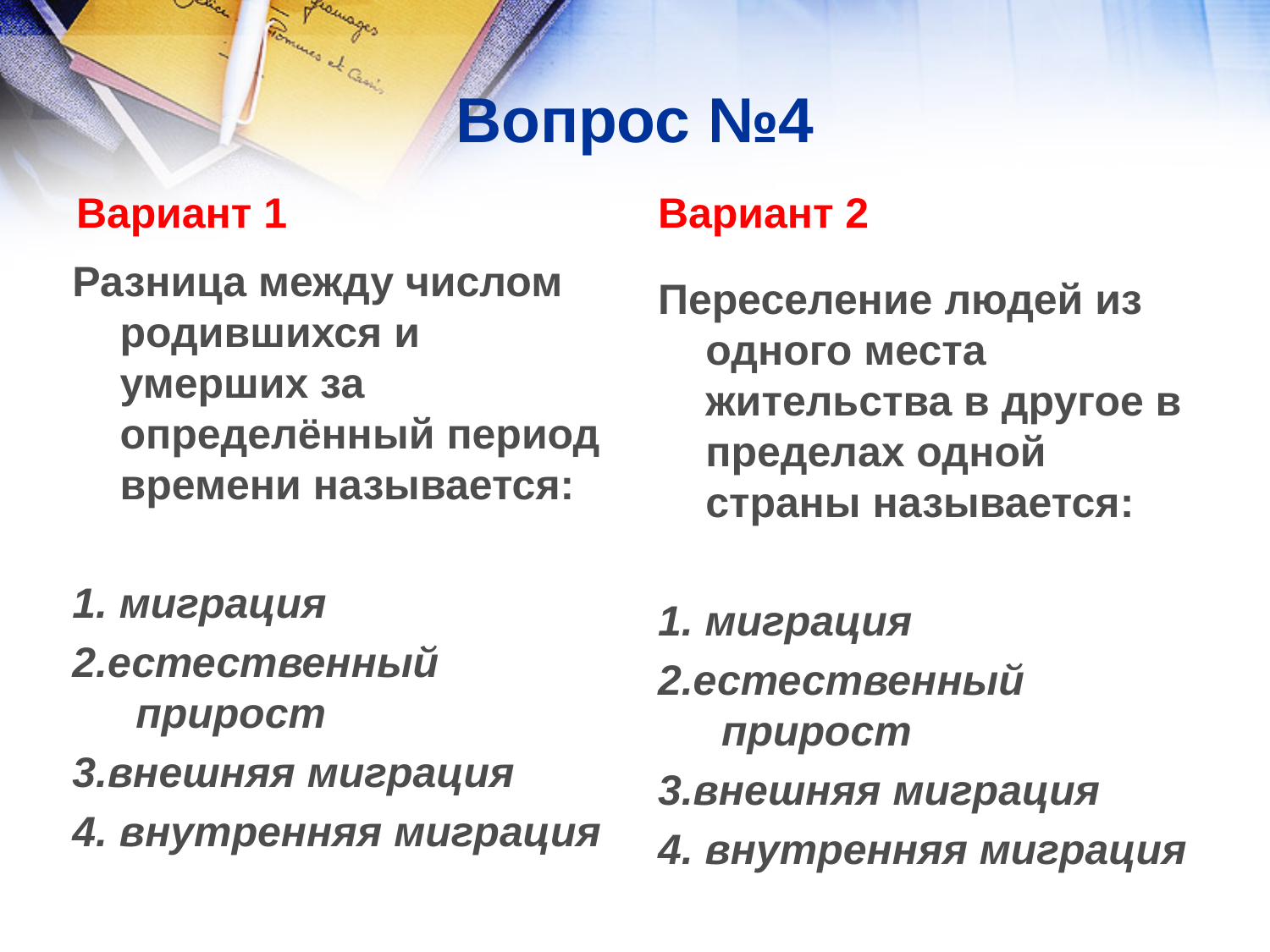

# Вопрос №4
Вариант 1

Вариант 2

Разница между числом родившихся и умерших за определённый период времени называется:

1. миграция
2.естественный прирост
3.внешняя миграция
4. внутренняя миграция
Переселение людей из одного места жительства в другое в пределах одной страны называется:

1. миграция
2.естественный прирост
3.внешняя миграция
4. внутренняя миграция